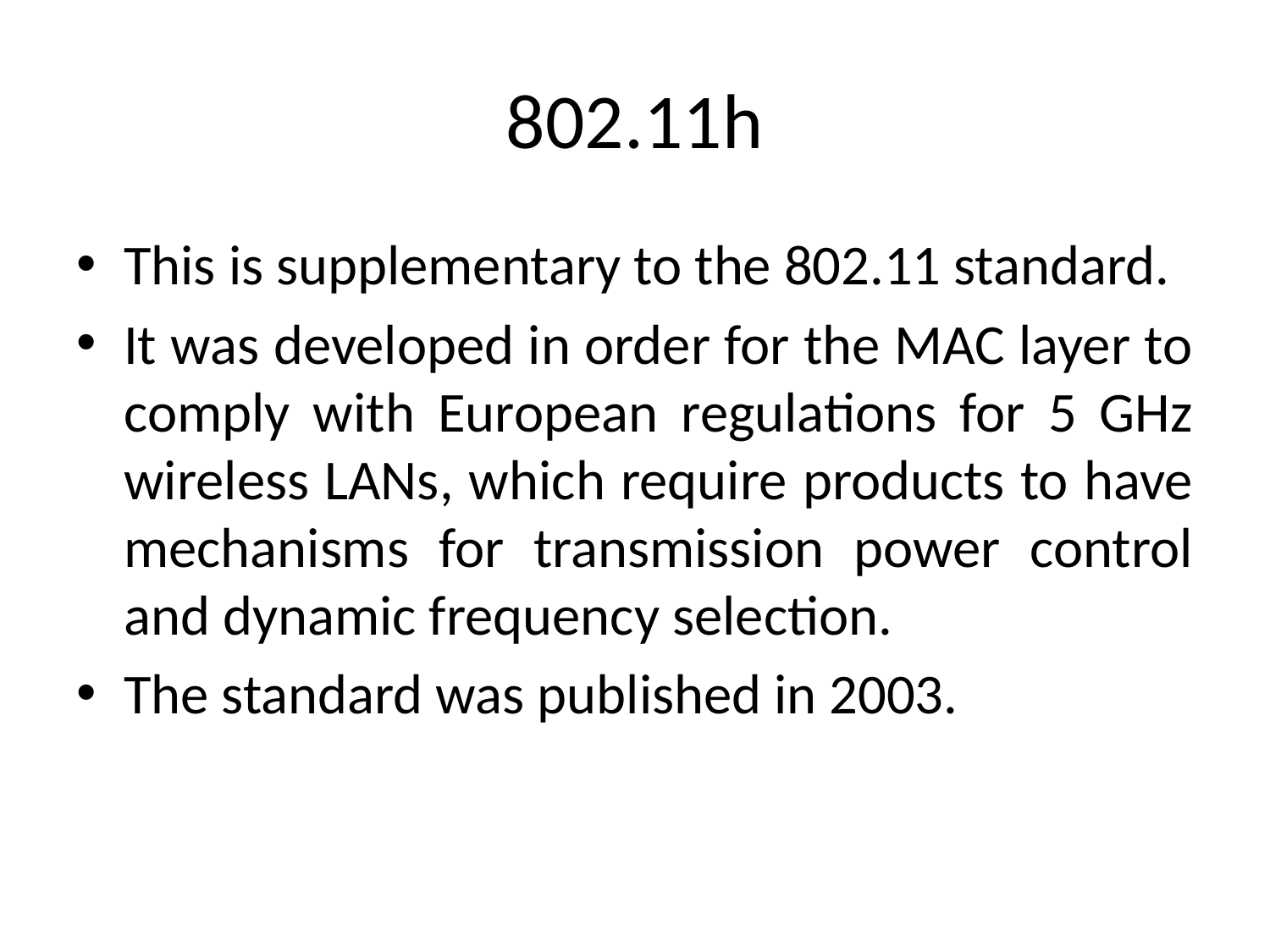

# 802.11h
This is supplementary to the 802.11 standard.
It was developed in order for the MAC layer to comply with European regulations for 5 GHz wireless LANs, which require products to have mechanisms for transmission power control and dynamic frequency selection.
The standard was published in 2003.